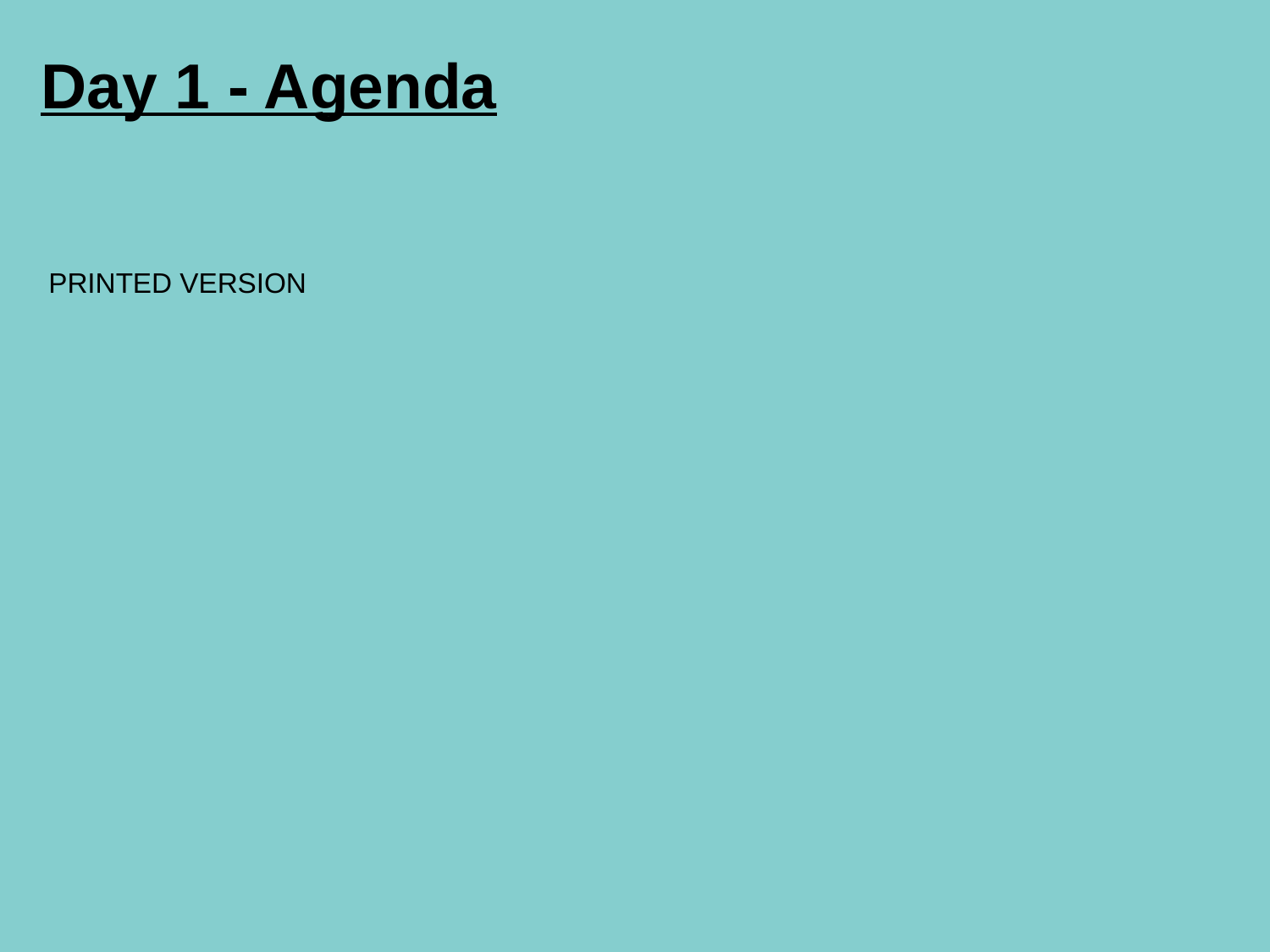

# Day 1 - Agenda
 PRINTED VERSION